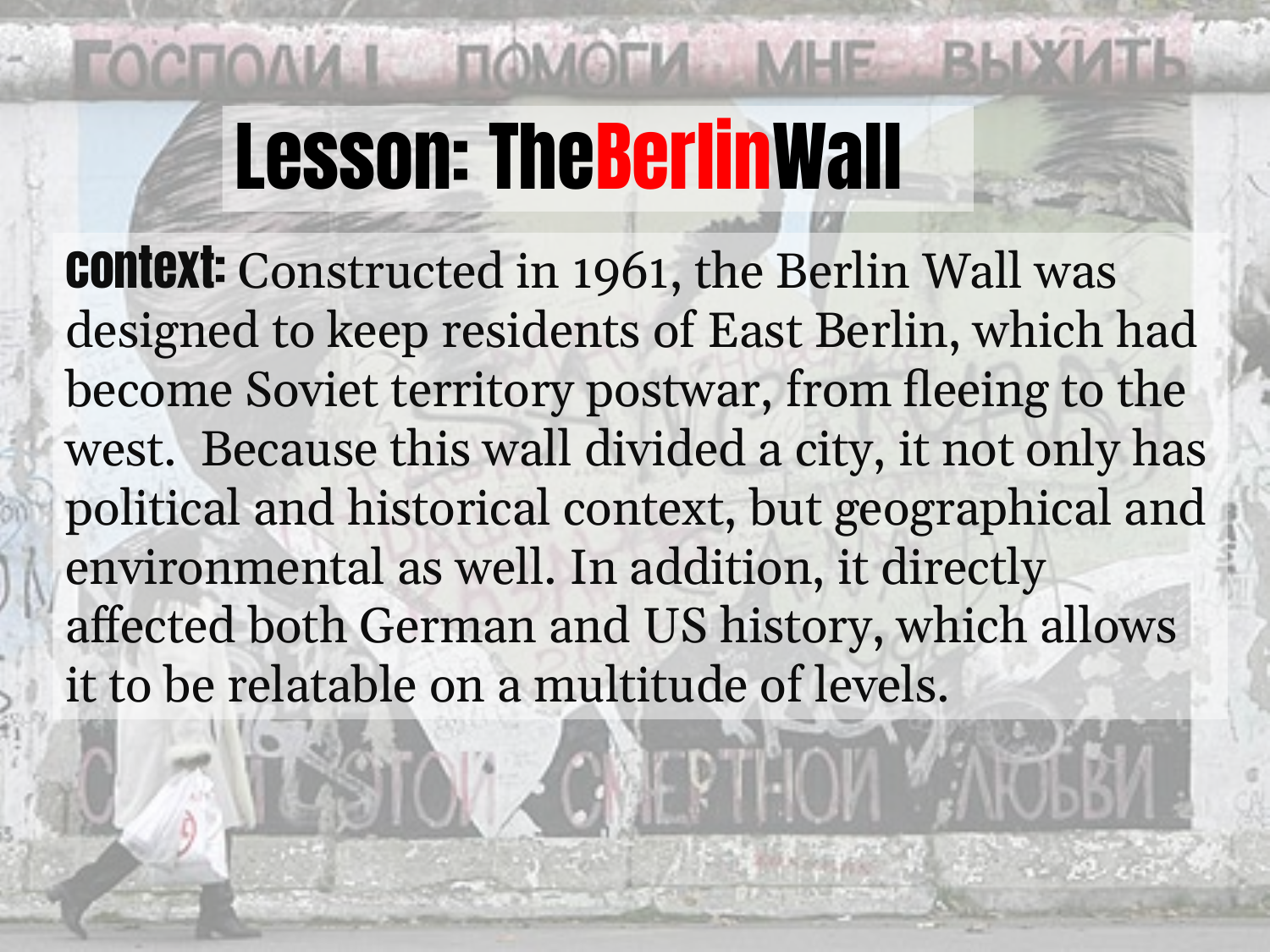

# Lesson: TheBerlinWall
context: Constructed in 1961, the Berlin Wall was designed to keep residents of East Berlin, which had become Soviet territory postwar, from fleeing to the west.  Because this wall divided a city, it not only has political and historical context, but geographical and environmental as well. In addition, it directly affected both German and US history, which allows it to be relatable on a multitude of levels.